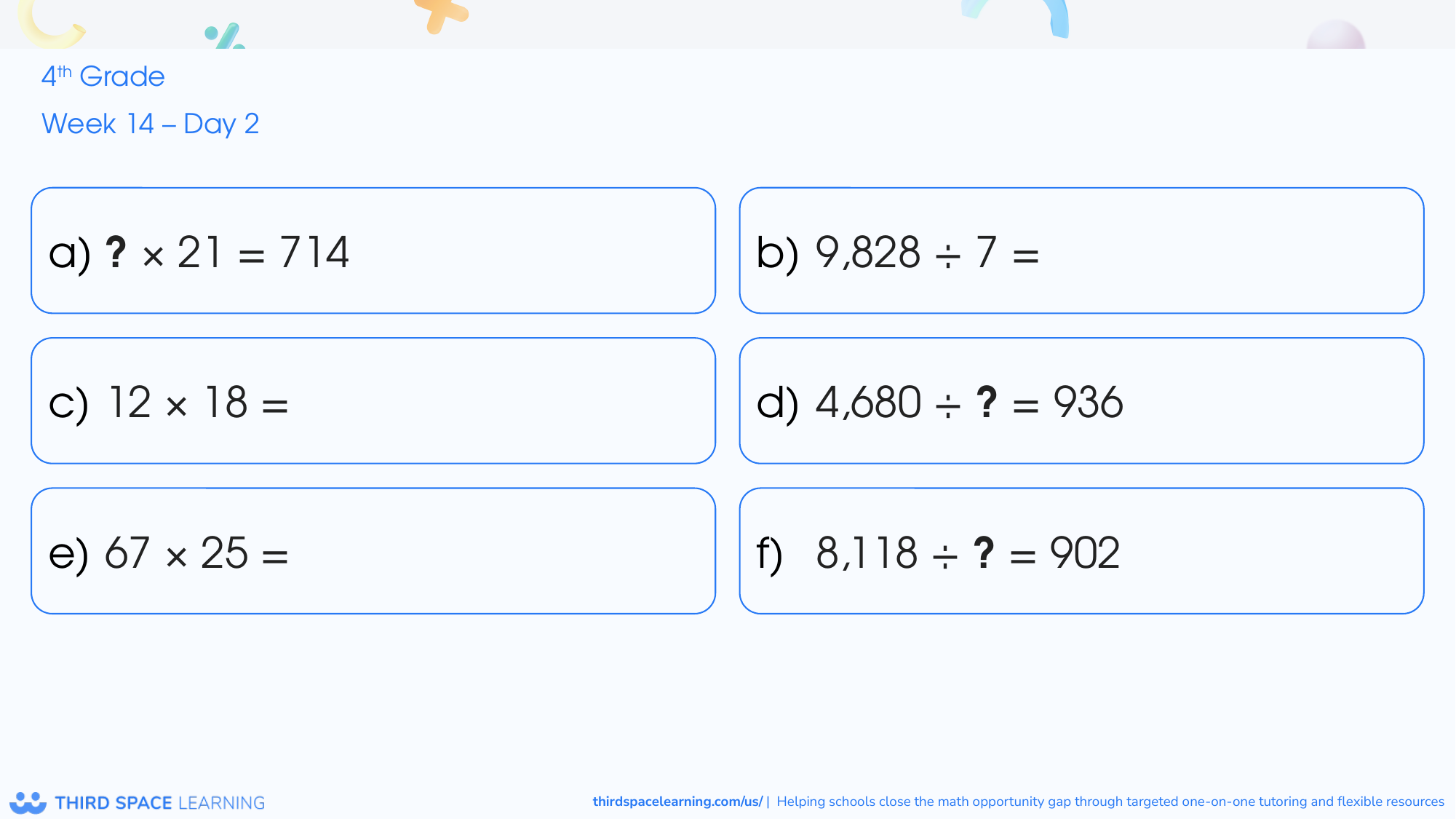

4th Grade
Week 14 – Day 2
? × 21 = 714
9,828 ÷ 7 =
12 × 18 =
4,680 ÷ ? = 936
67 × 25 =
8,118 ÷ ? = 902